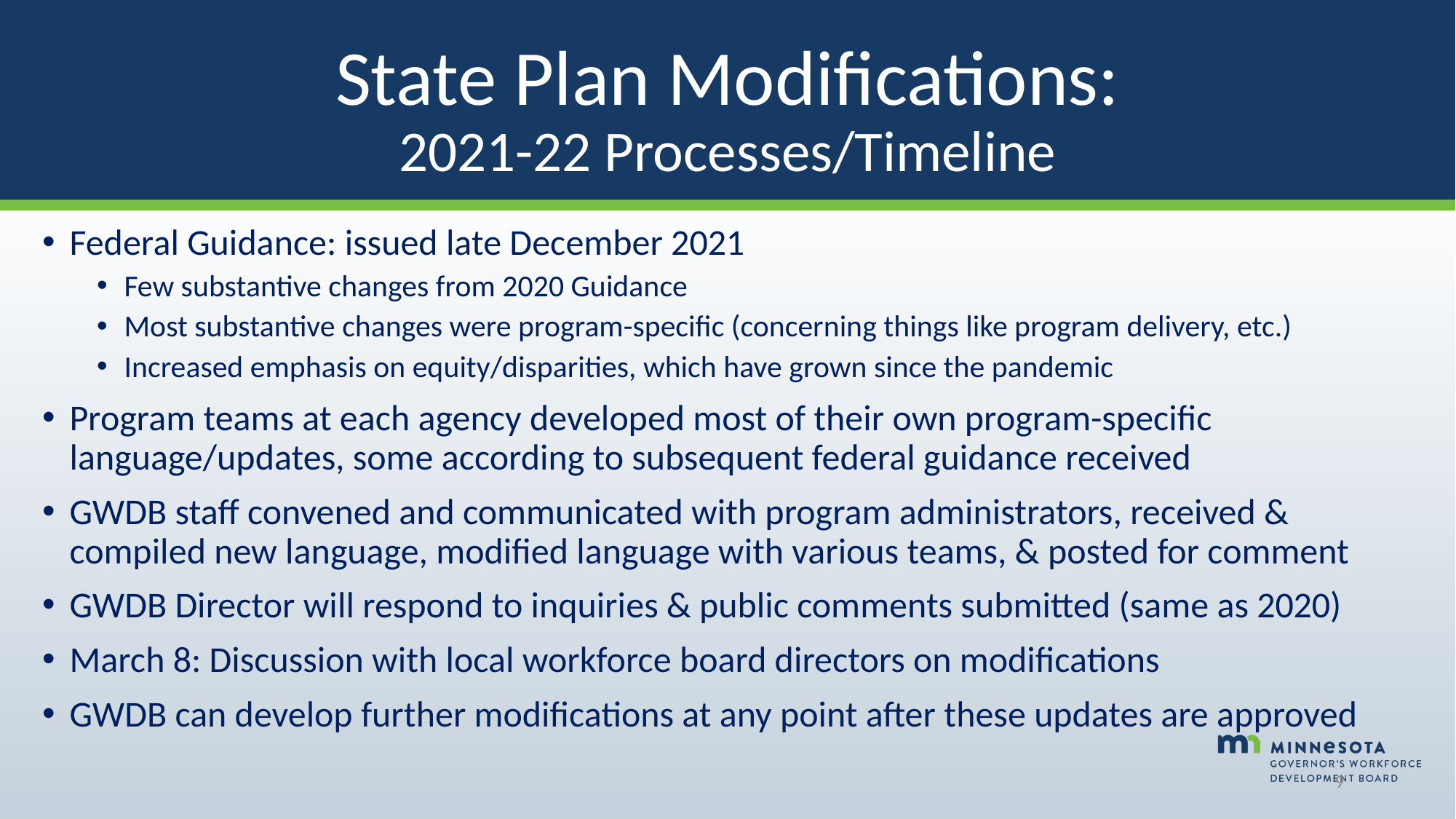

# State Plan Modifications: 2021-22 Processes/Timeline
Federal Guidance: issued late December 2021
Few substantive changes from 2020 Guidance
Most substantive changes were program-specific (concerning things like program delivery, etc.)
Increased emphasis on equity/disparities, which have grown since the pandemic
Program teams at each agency developed most of their own program-specific language/updates, some according to subsequent federal guidance received
GWDB staff convened and communicated with program administrators, received & compiled new language, modified language with various teams, & posted for comment
GWDB Director will respond to inquiries & public comments submitted (same as 2020)
March 8: Discussion with local workforce board directors on modifications
GWDB can develop further modifications at any point after these updates are approved
9